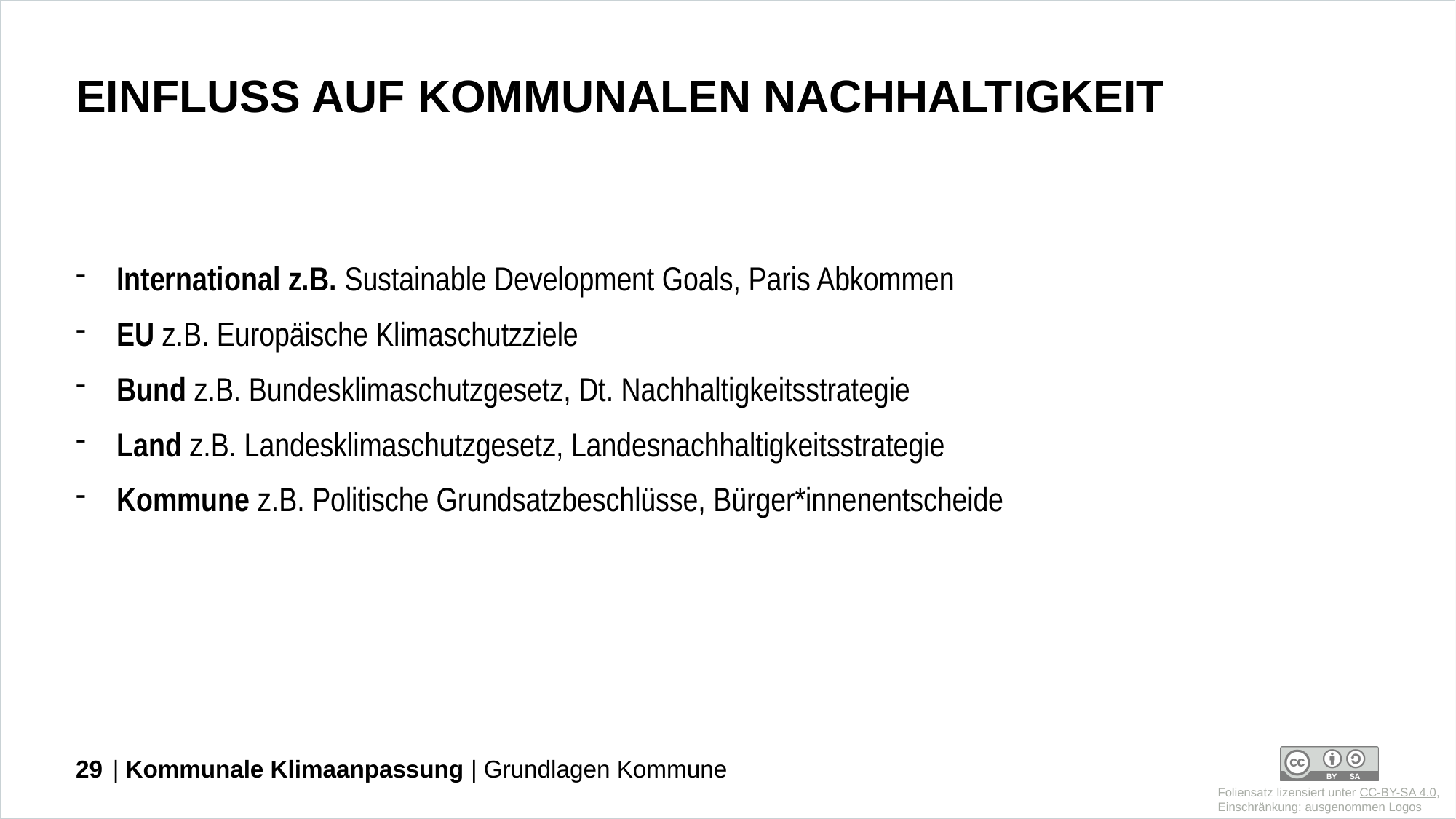

# Einfluss auf kommunalen Nachhaltigkeit
International z.B. Sustainable Development Goals, Paris Abkommen
EU z.B. Europäische Klimaschutzziele
Bund z.B. Bundesklimaschutzgesetz, Dt. Nachhaltigkeitsstrategie
Land z.B. Landesklimaschutzgesetz, Landesnachhaltigkeitsstrategie
Kommune z.B. Politische Grundsatzbeschlüsse, Bürger*innenentscheide
29
| Kommunale Klimaanpassung | Grundlagen Kommune